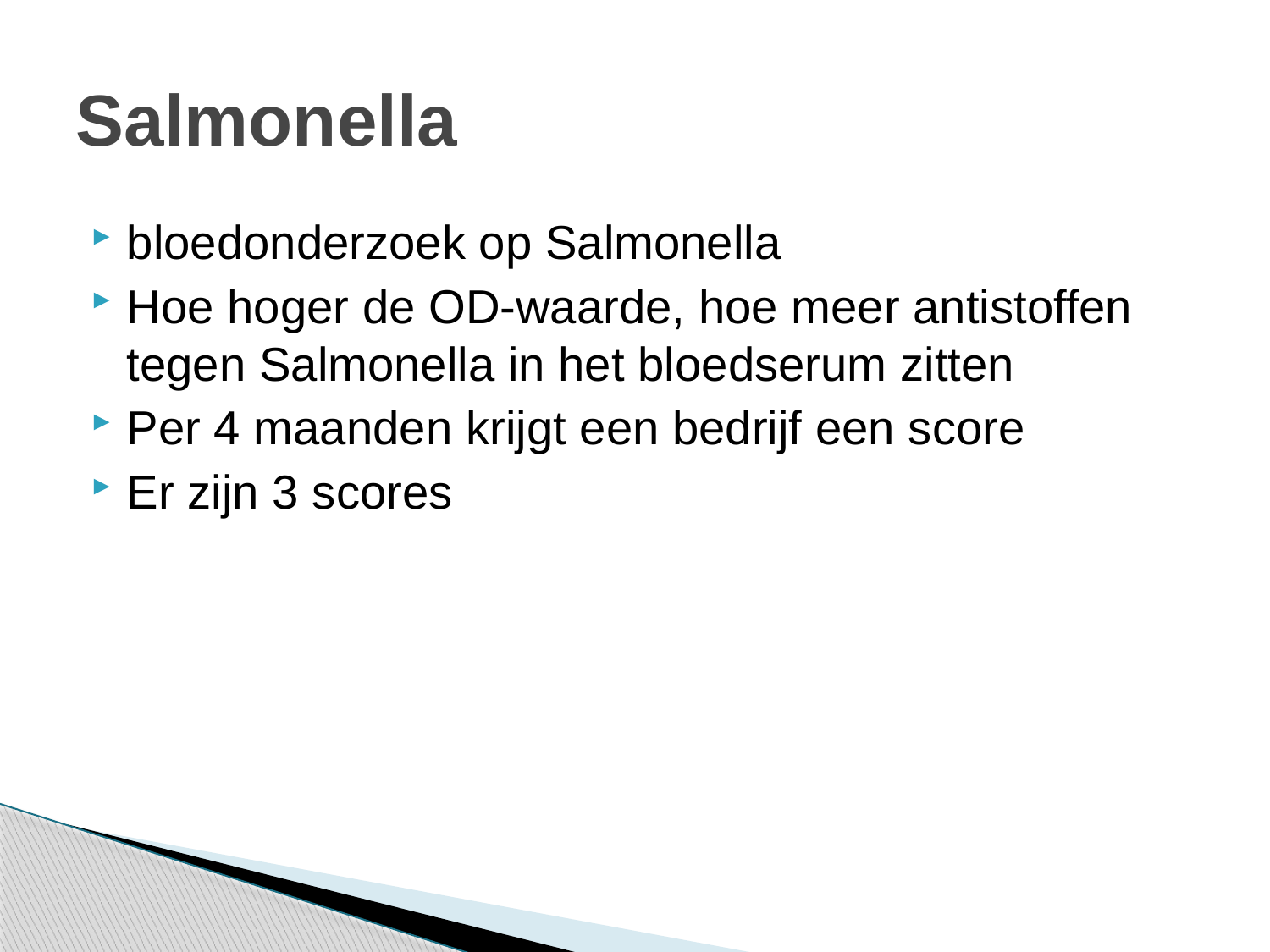

# Salmonella
bloedonderzoek op Salmonella
Hoe hoger de OD-waarde, hoe meer antistoffen tegen Salmonella in het bloedserum zitten
Per 4 maanden krijgt een bedrijf een score
Er zijn 3 scores